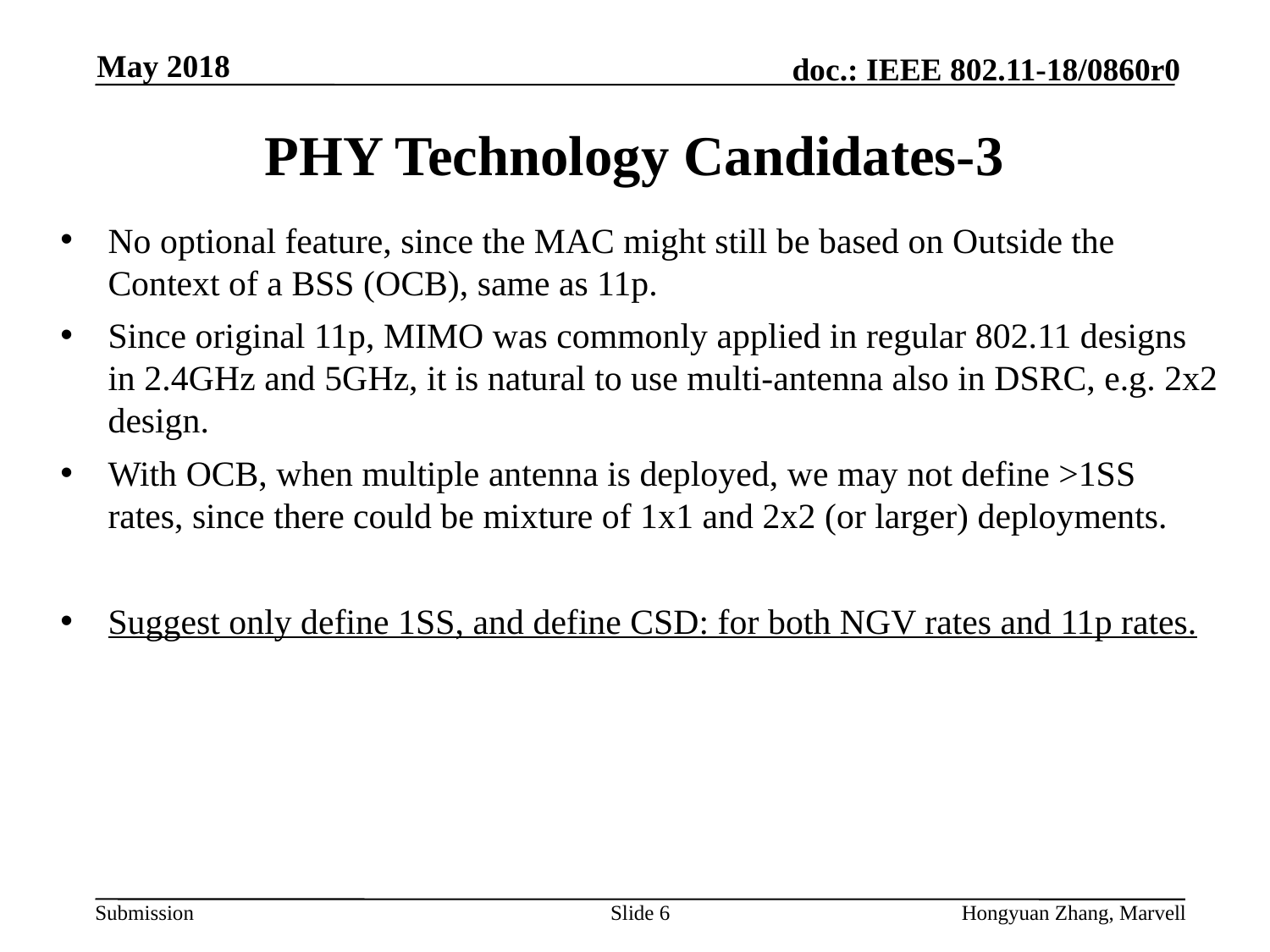

May 2018
# PHY Technology Candidates-3
No optional feature, since the MAC might still be based on Outside the Context of a BSS (OCB), same as 11p.
Since original 11p, MIMO was commonly applied in regular 802.11 designs in 2.4GHz and 5GHz, it is natural to use multi-antenna also in DSRC, e.g. 2x2 design.
With OCB, when multiple antenna is deployed, we may not define >1SS rates, since there could be mixture of 1x1 and 2x2 (or larger) deployments.

Suggest only define 1SS, and define CSD: for both NGV rates and 11p rates.

Slide 6
Hongyuan Zhang, Marvell